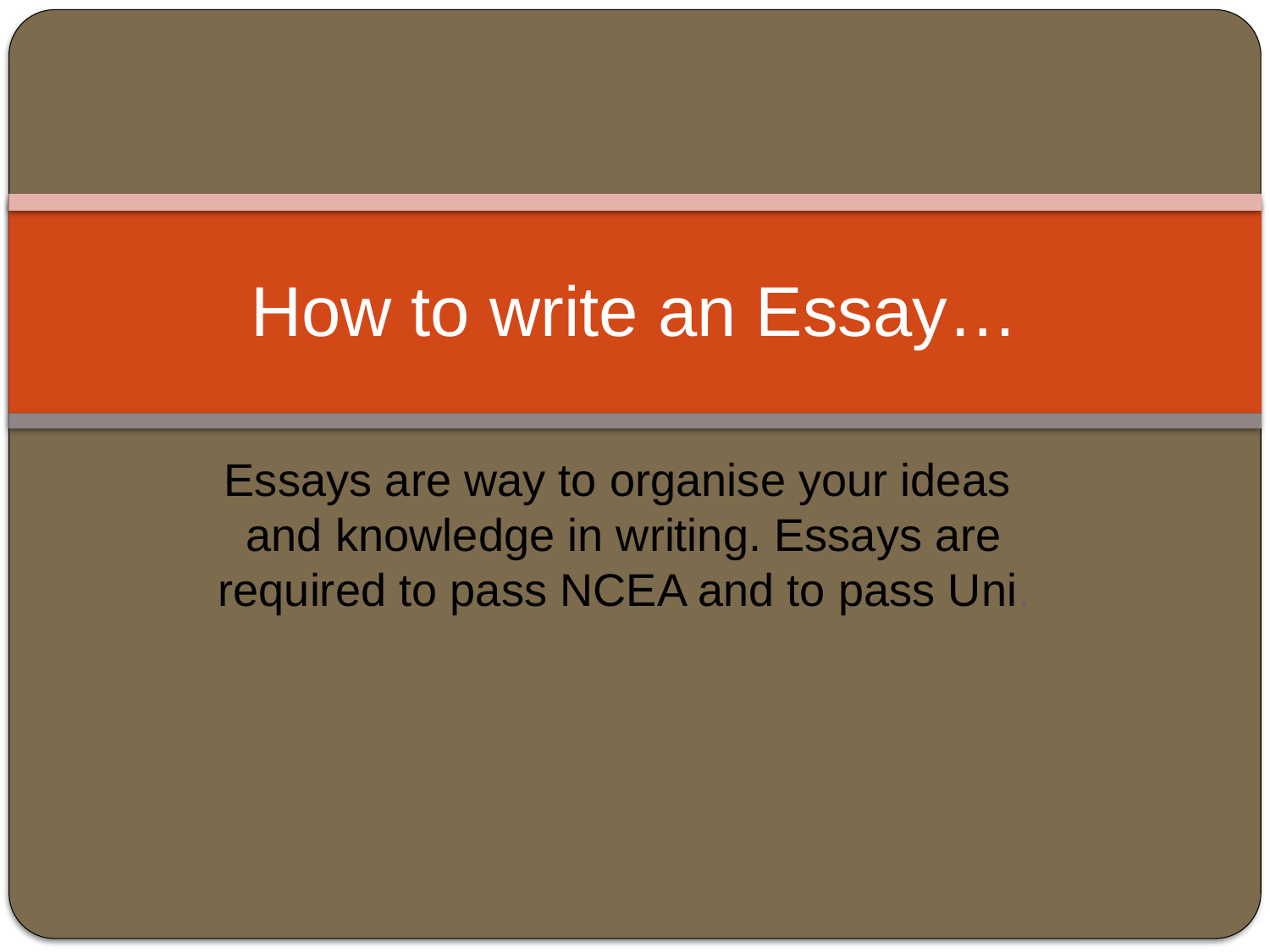

# How to write an Essay…
Essays are way to organise your ideas  and knowledge in writing. Essays are required to pass NCEA and to pass Uni.